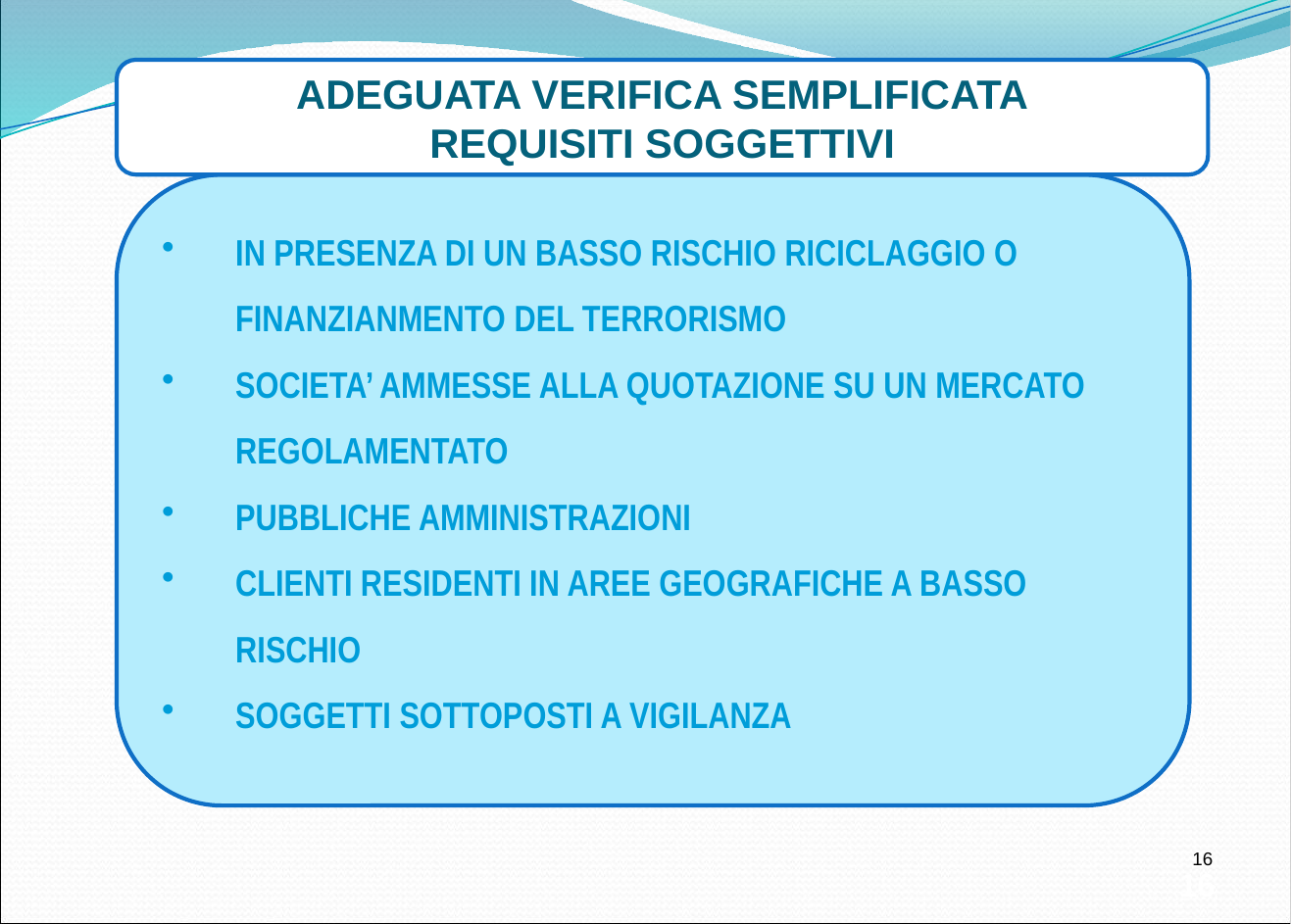

ADEGUATA VERIFICA SEMPLIFICATA
REQUISITI SOGGETTIVI
IN PRESENZA DI UN BASSO RISCHIO RICICLAGGIO O FINANZIANMENTO DEL TERRORISMO
SOCIETA’ AMMESSE ALLA QUOTAZIONE SU UN MERCATO REGOLAMENTATO
PUBBLICHE AMMINISTRAZIONI
CLIENTI RESIDENTI IN AREE GEOGRAFICHE A BASSO RISCHIO
SOGGETTI SOTTOPOSTI A VIGILANZA

16
16